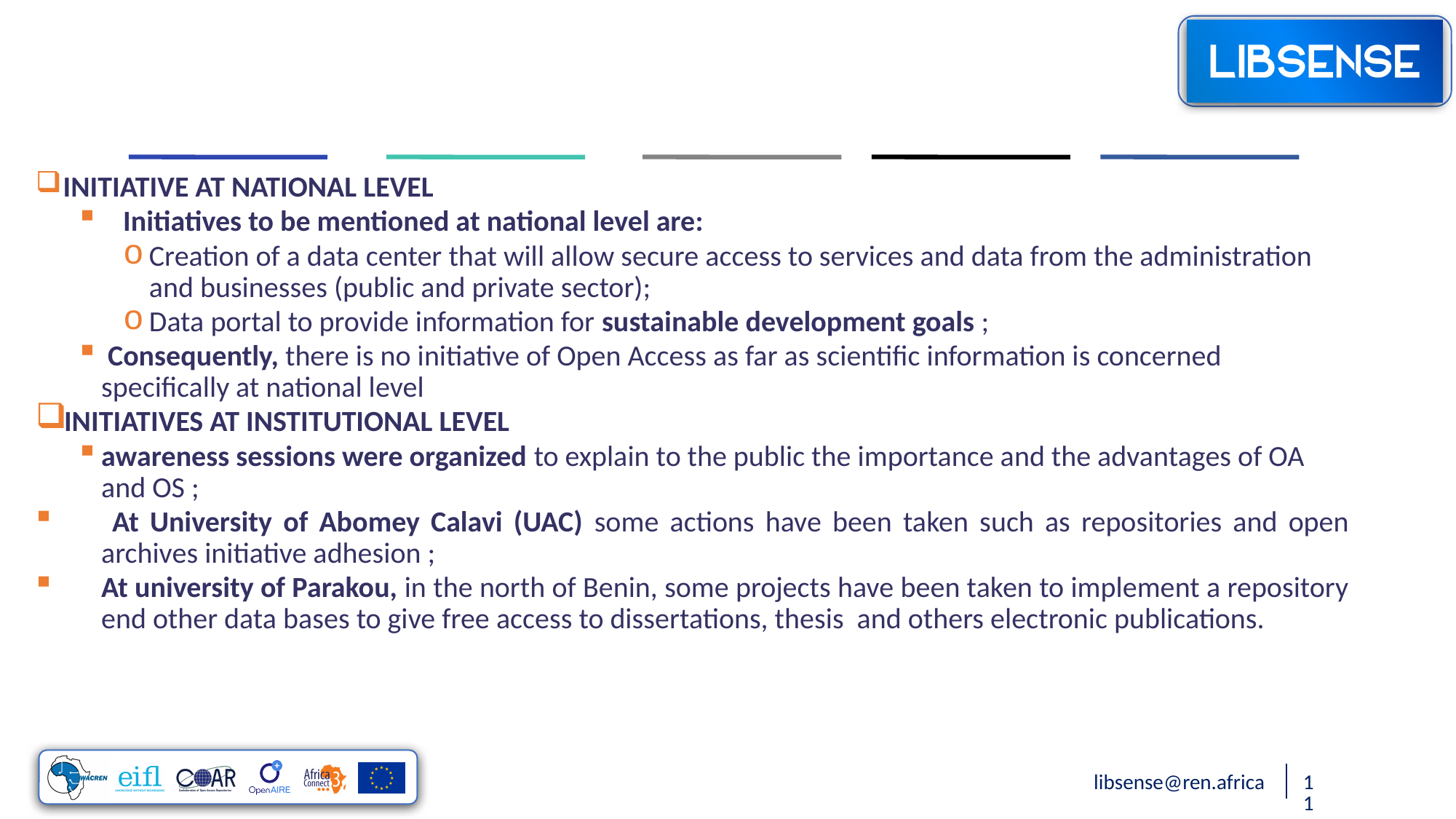

INITIATIVE AT NATIONAL LEVEL
 	Initiatives to be mentioned at national level are:
Creation of a data center that will allow secure access to services and data from the administration and businesses (public and private sector);
Data portal to provide information for sustainable development goals ;
 Consequently, there is no initiative of Open Access as far as scientific information is concerned specifically at national level
 INITIATIVES AT INSTITUTIONAL LEVEL
awareness sessions were organized to explain to the public the importance and the advantages of OA and OS ;
 At University of Abomey Calavi (UAC) some actions have been taken such as repositories and open archives initiative adhesion ;
At university of Parakou, in the north of Benin, some projects have been taken to implement a repository end other data bases to give free access to dissertations, thesis  and others electronic publications.

libsense@ren.africa
11